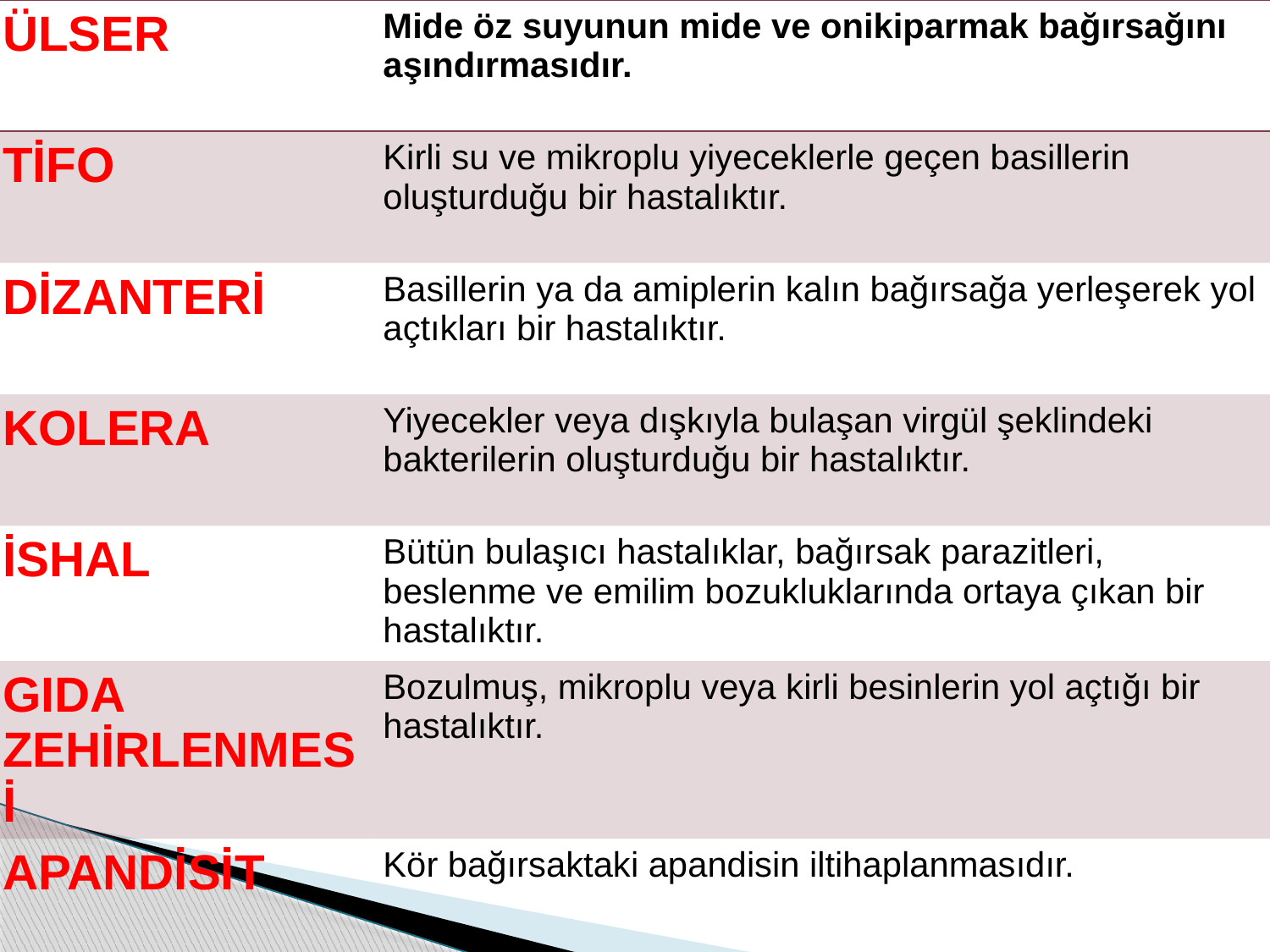

| ÜLSER | Mide öz suyunun mide ve onikiparmak bağırsağını aşındırmasıdır. |
| --- | --- |
| TİFO | Kirli su ve mikroplu yiyeceklerle geçen basillerin oluşturduğu bir hastalıktır. |
| DİZANTERİ | Basillerin ya da amiplerin kalın bağırsağa yerleşerek yol açtıkları bir hastalıktır. |
| KOLERA | Yiyecekler veya dışkıyla bulaşan virgül şeklindeki bakterilerin oluşturduğu bir hastalıktır. |
| İSHAL | Bütün bulaşıcı hastalıklar, bağırsak parazitleri, beslenme ve emilim bozukluklarında ortaya çıkan bir hastalıktır. |
| GIDA ZEHİRLENMESİ | Bozulmuş, mikroplu veya kirli besinlerin yol açtığı bir hastalıktır. |
| APANDİSİT | Kör bağırsaktaki apandisin iltihaplanmasıdır. |